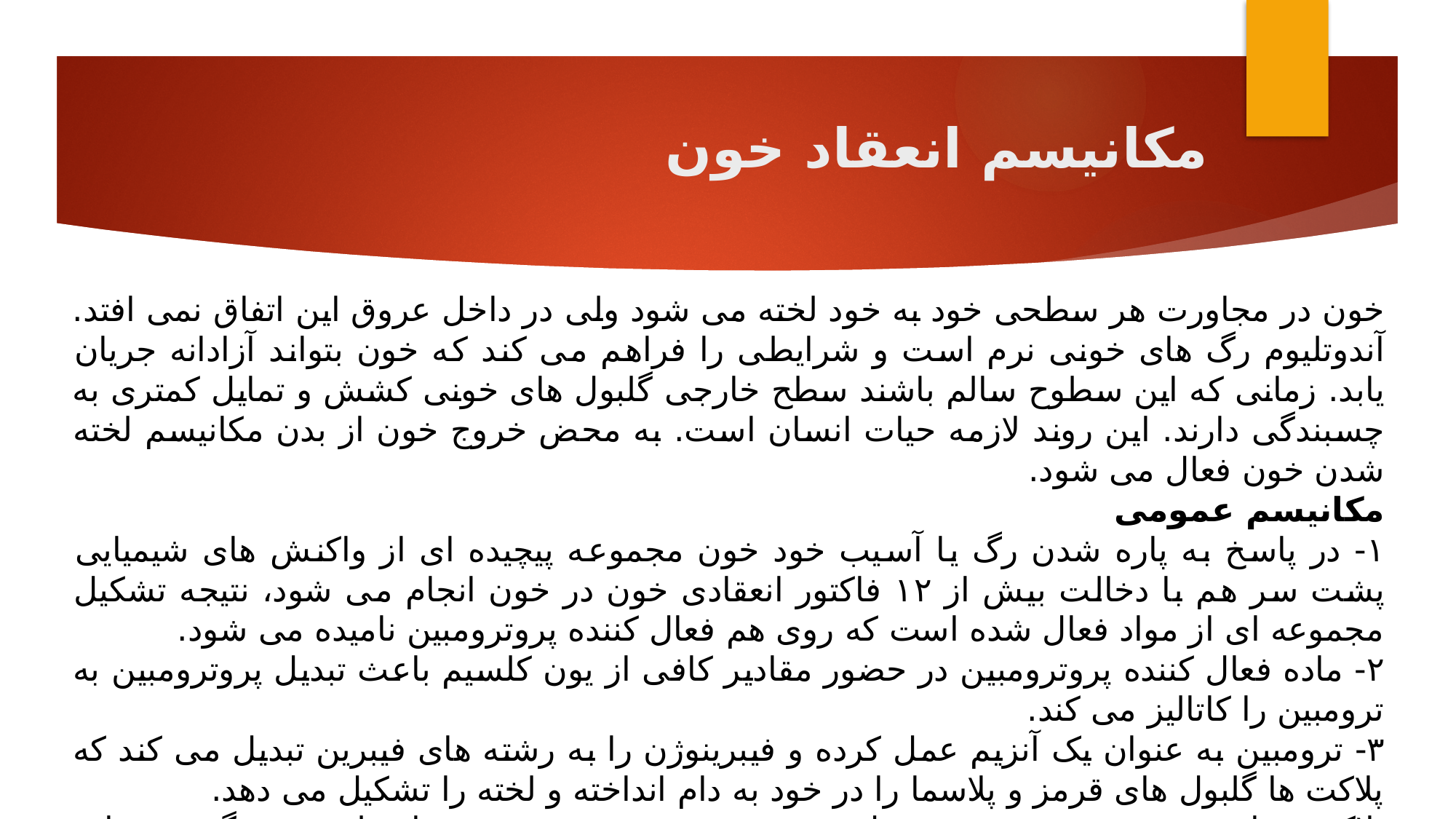

# مکانیسم انعقاد خون
خون در مجاورت هر سطحی خود به خود لخته می شود ولی در داخل عروق این اتفاق نمی افتد. آندوتلیوم رگ های خونی نرم است و شرایطی را فراهم می کند که خون بتواند آزادانه جریان یابد. زمانی که این سطوح سالم باشند سطح خارجی گلبول های خونی کشش و تمایل کمتری به چسبندگی دارند. این روند لازمه حیات انسان است. به محض خروج خون از بدن مکانیسم لخته شدن خون فعال می شود.
مکانیسم عمومی
۱- در پاسخ به پاره شدن رگ یا آسیب خود خون مجموعه پیچیده ای از واکنش های شیمیایی پشت سر هم با دخالت بیش از ۱۲ فاکتور انعقادی خون در خون انجام می شود، نتیجه تشکیل مجموعه ای از مواد فعال شده است که روی هم فعال کننده پروترومبین نامیده می شود.
۲- ماده فعال کننده پروترومبین در حضور مقادیر کافی از یون کلسیم باعث تبدیل پروترومبین به ترومبین را کاتالیز می کند.
۳- ترومبین به عنوان یک آنزیم عمل کرده و فیبرینوژن را به رشته های فیبرین تبدیل می کند که پلاکت ها گلبول های قرمز و پلاسما را در خود به دام انداخته و لخته را تشکیل می دهد.
پلاکت ها نیز نقش مهمی در تبدیل پروترومبین به ترومبین به واسطه وجود گیرنده های پروترومبین بر روی سطح غشا بازی می کند.